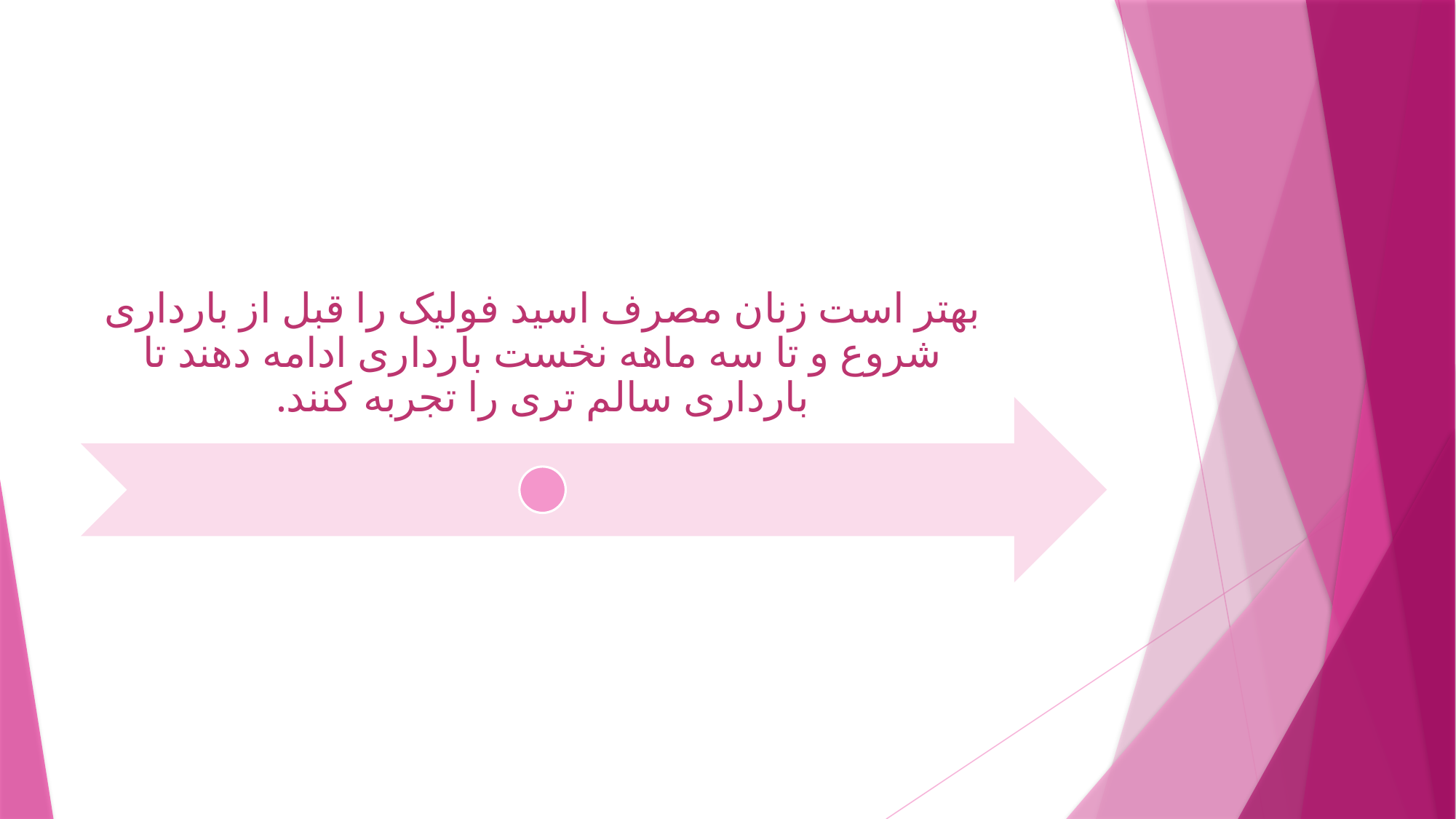

بهتر است زنان مصرف اسید فولیک را قبل از بارداری شروع و تا سه ماهه نخست بارداری ادامه دهند تا بارداری سالم تری را تجربه کنند.